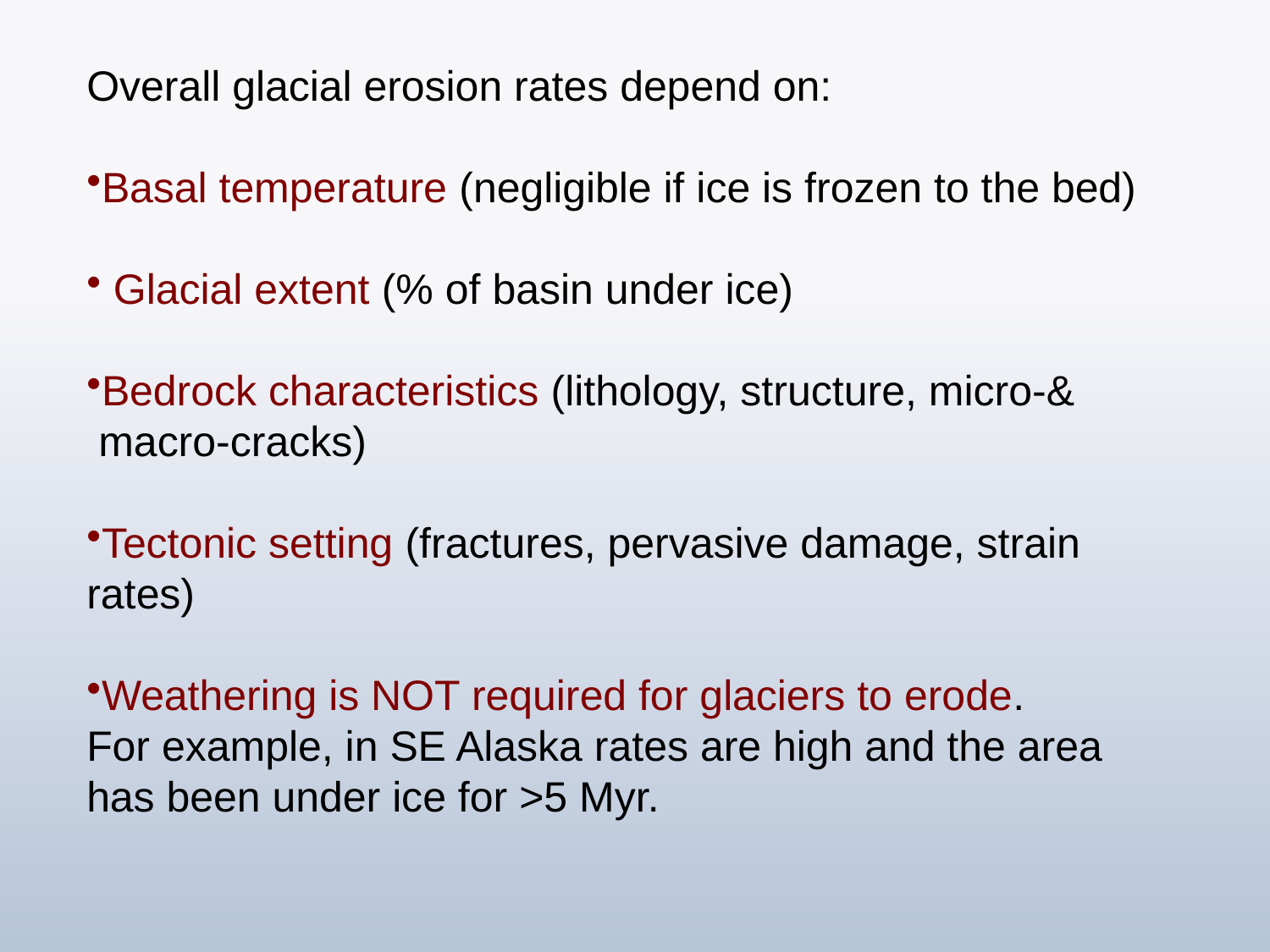

Overall glacial erosion rates depend on:

Basal temperature (negligible if ice is frozen to the bed)

 Glacial extent (% of basin under ice)

Bedrock characteristics (lithology, structure, micro-&
 macro-cracks)

Tectonic setting (fractures, pervasive damage, strain rates)

Weathering is NOT required for glaciers to erode.
For example, in SE Alaska rates are high and the area has been under ice for >5 Myr.